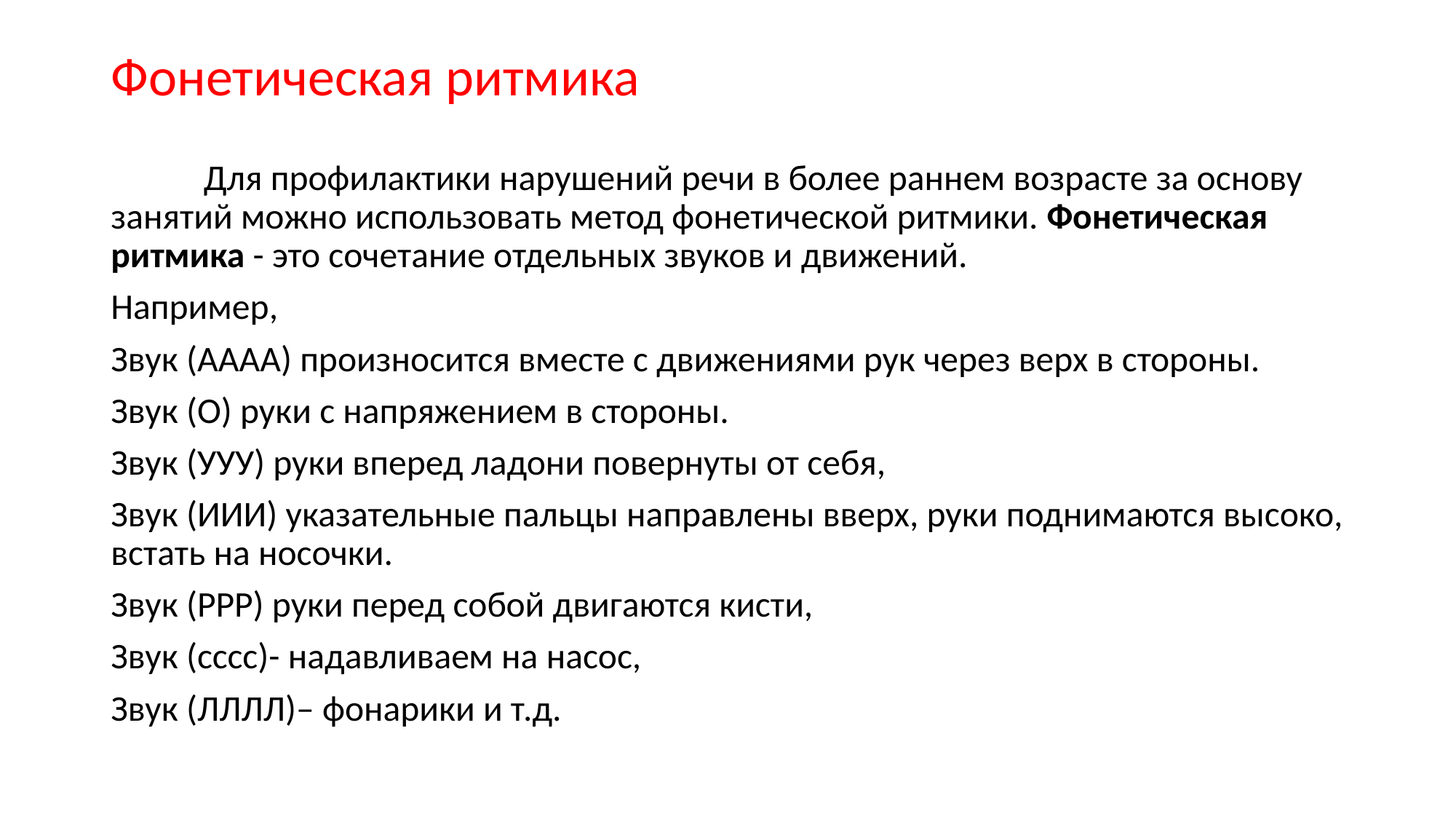

# Фонетическая ритмика
	Для профилактики нарушений речи в более раннем возрасте за основу занятий можно использовать метод фонетической ритмики. Фонетическая ритмика - это сочетание отдельных звуков и движений.
Например,
Звук (АААА) произносится вместе с движениями рук через верх в стороны.
Звук (О) руки с напряжением в стороны.
Звук (УУУ) руки вперед ладони повернуты от себя,
Звук (ИИИ) указательные пальцы направлены вверх, руки поднимаются высоко, встать на носочки.
Звук (РРР) руки перед собой двигаются кисти,
Звук (сссс)- надавливаем на насос,
Звук (ЛЛЛЛ)– фонарики и т.д.